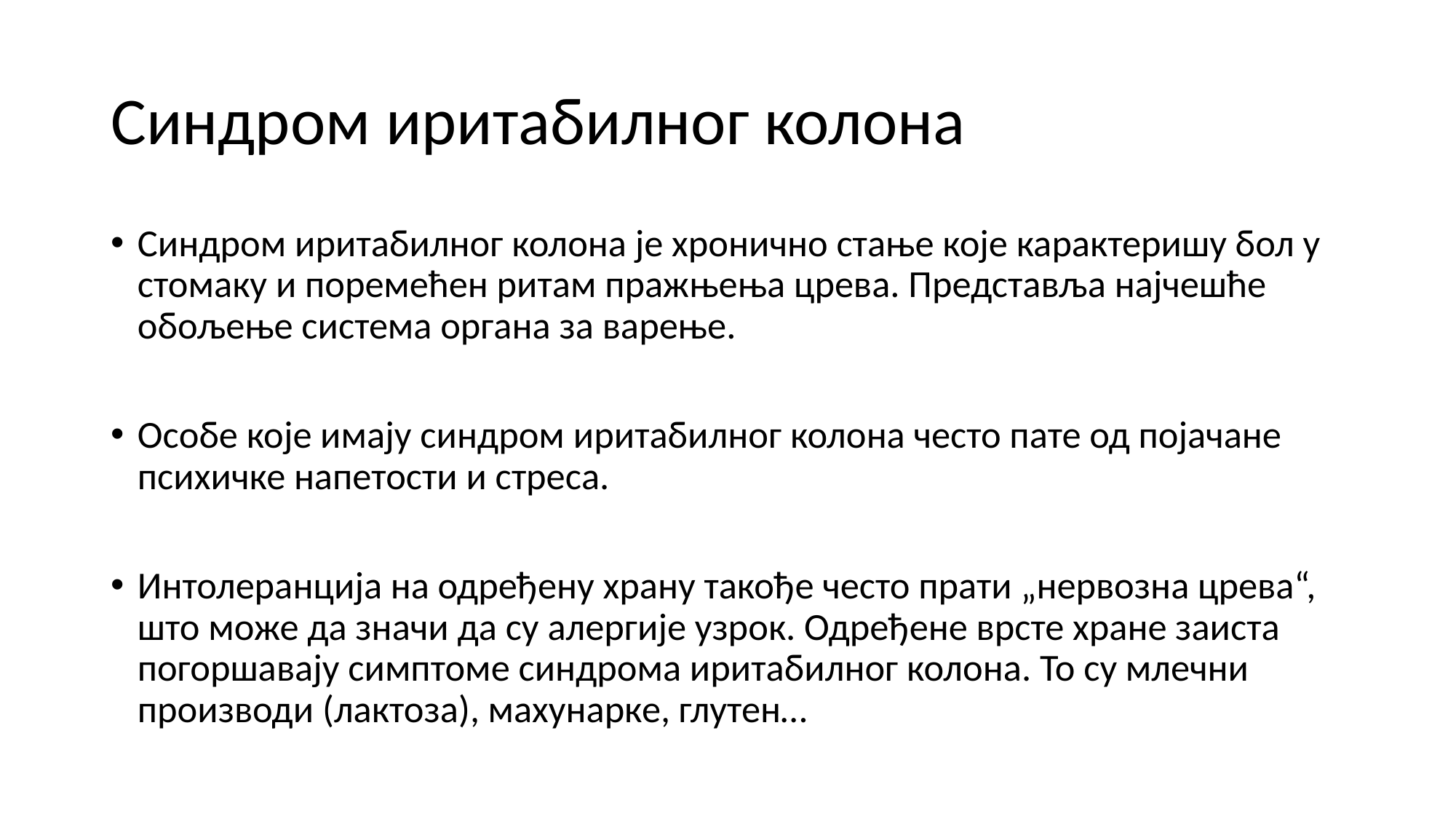

# Синдром иритабилног колона
Синдром иритабилног колона је хронично стање које карактеришу бол у стомаку и поремећен ритам пражњења црева. Представља најчешће обољење система органа за варење.

Особе које имају синдром иритабилног колона често пате од појачане психичке напетости и стреса.

Интолеранција на одређену храну такође често прати „нервозна црева“, што може да значи да су алергије узрок. Одређене врсте хране заиста погоршавају симптоме синдрома иритабилног колона. То су млечни производи (лактоза), махунарке, глутен…